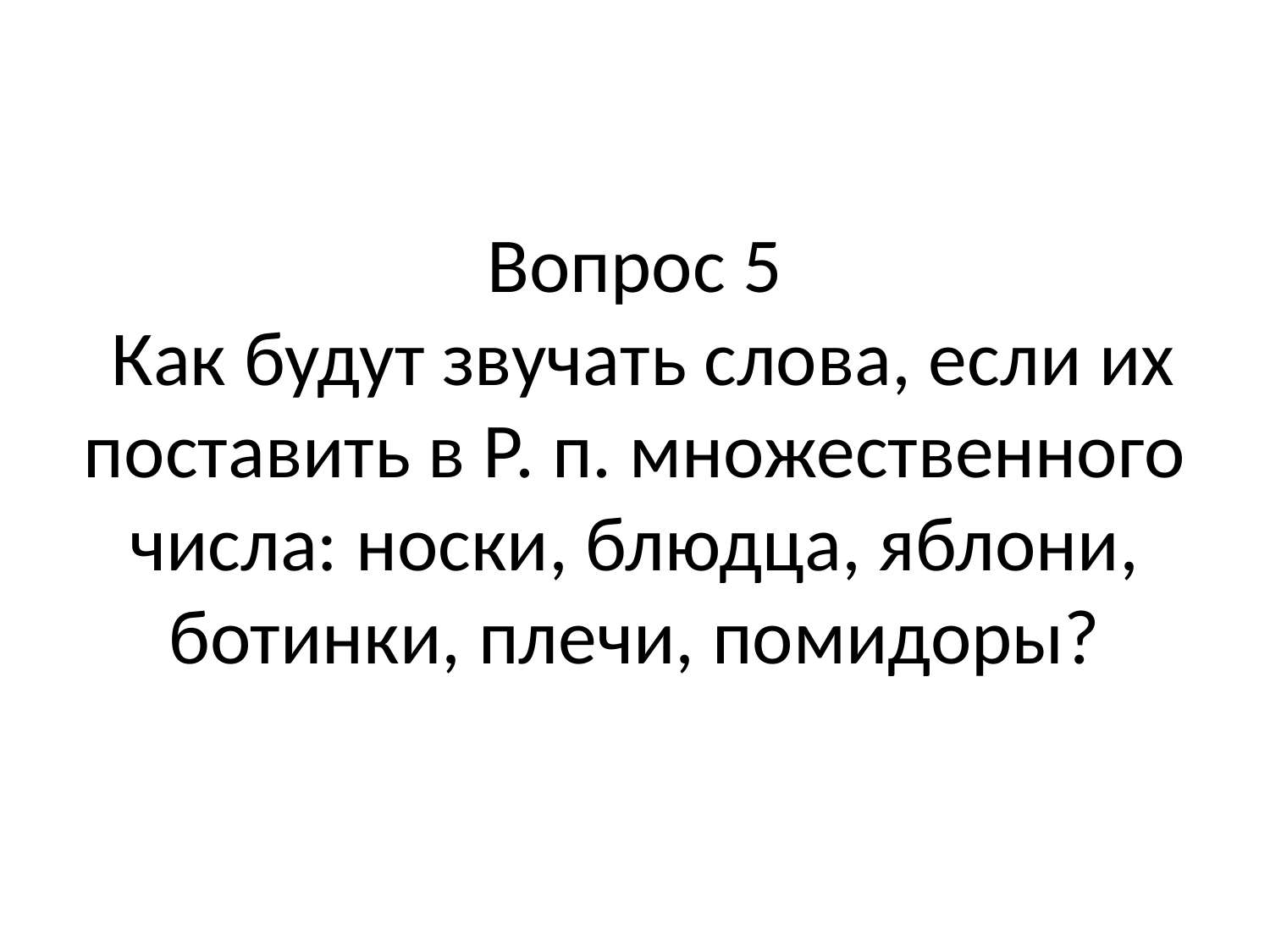

# Вопрос 5 Как будут звучать слова, если их поставить в Р. п. множественного числа: носки, блюдца, яблони, ботинки, плечи, помидоры?